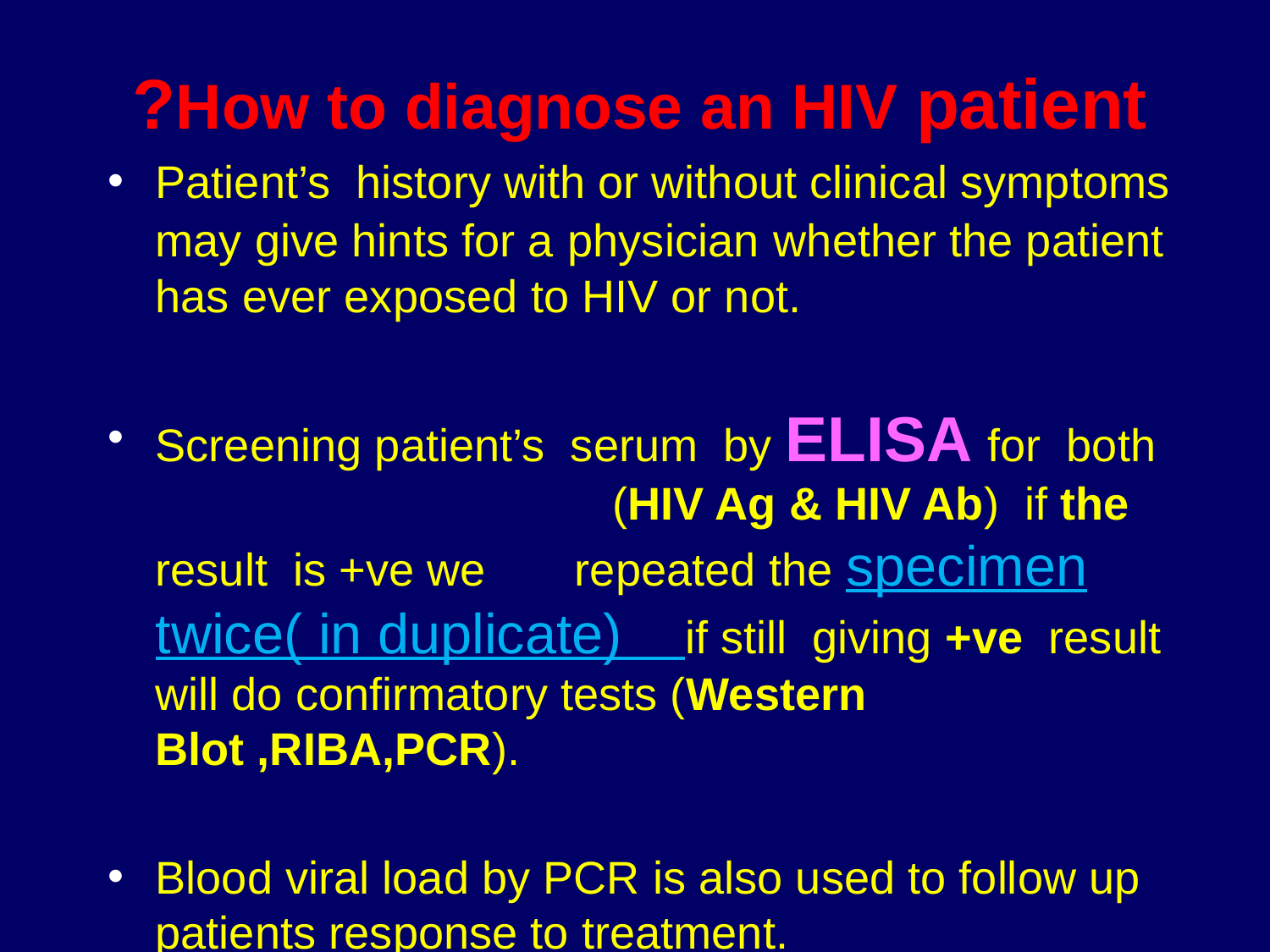

How to diagnose an HIV patient?
Patient’s  history with or without clinical symptoms may give hints for a physician whether the patient has ever exposed to HIV or not.

Screening patient’s  serum  by ELISA for  both                                       (HIV Ag & HIV Ab)  if the result  is +ve we       repeated the specimen twice( in duplicate)    if still  giving +ve  result  will do confirmatory tests (Western Blot ,RIBA,PCR).

Blood viral load by PCR is also used to follow up patients response to treatment.